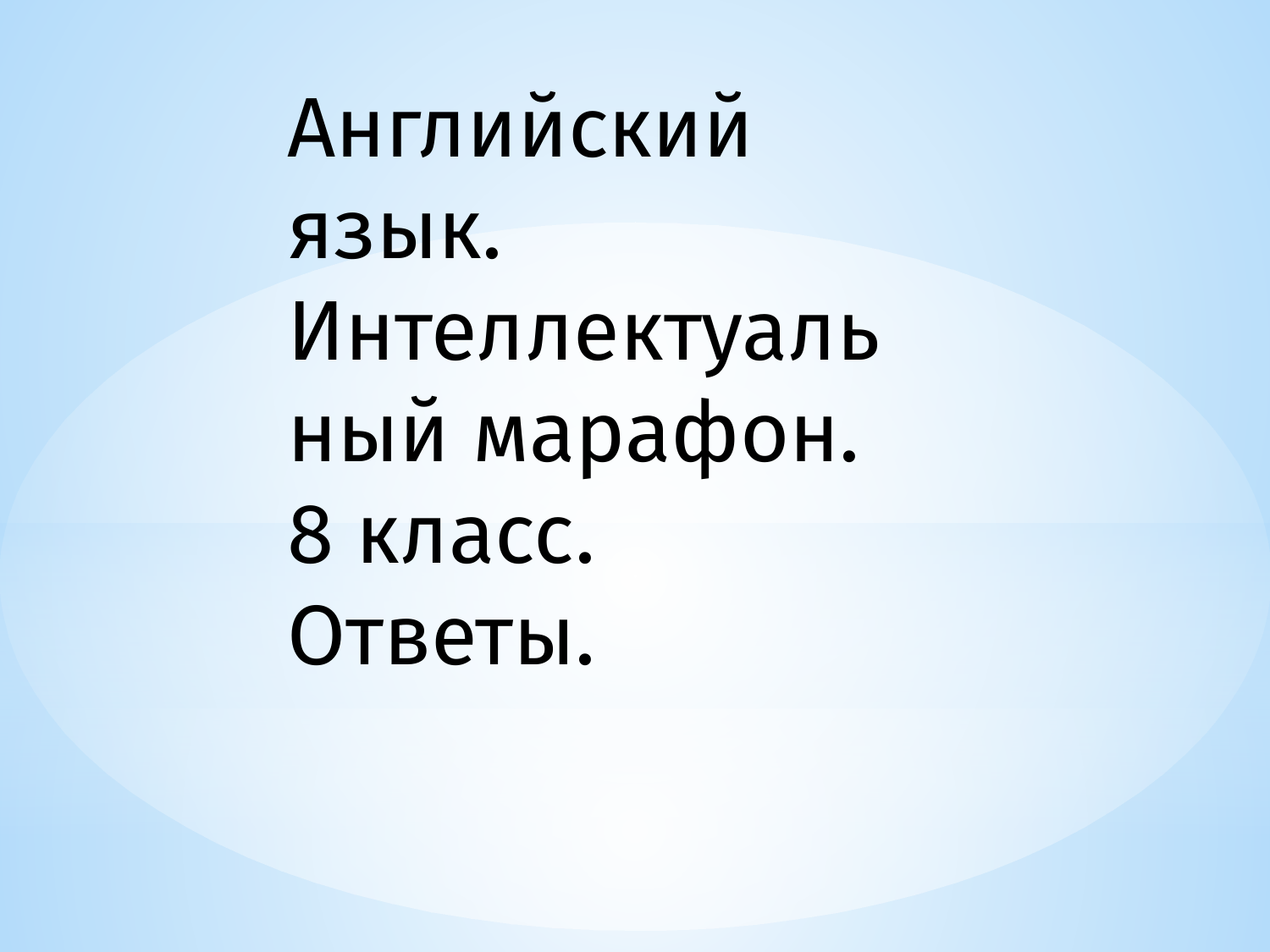

Английский язык.
Интеллектуальный марафон.
8 класс.
Ответы.